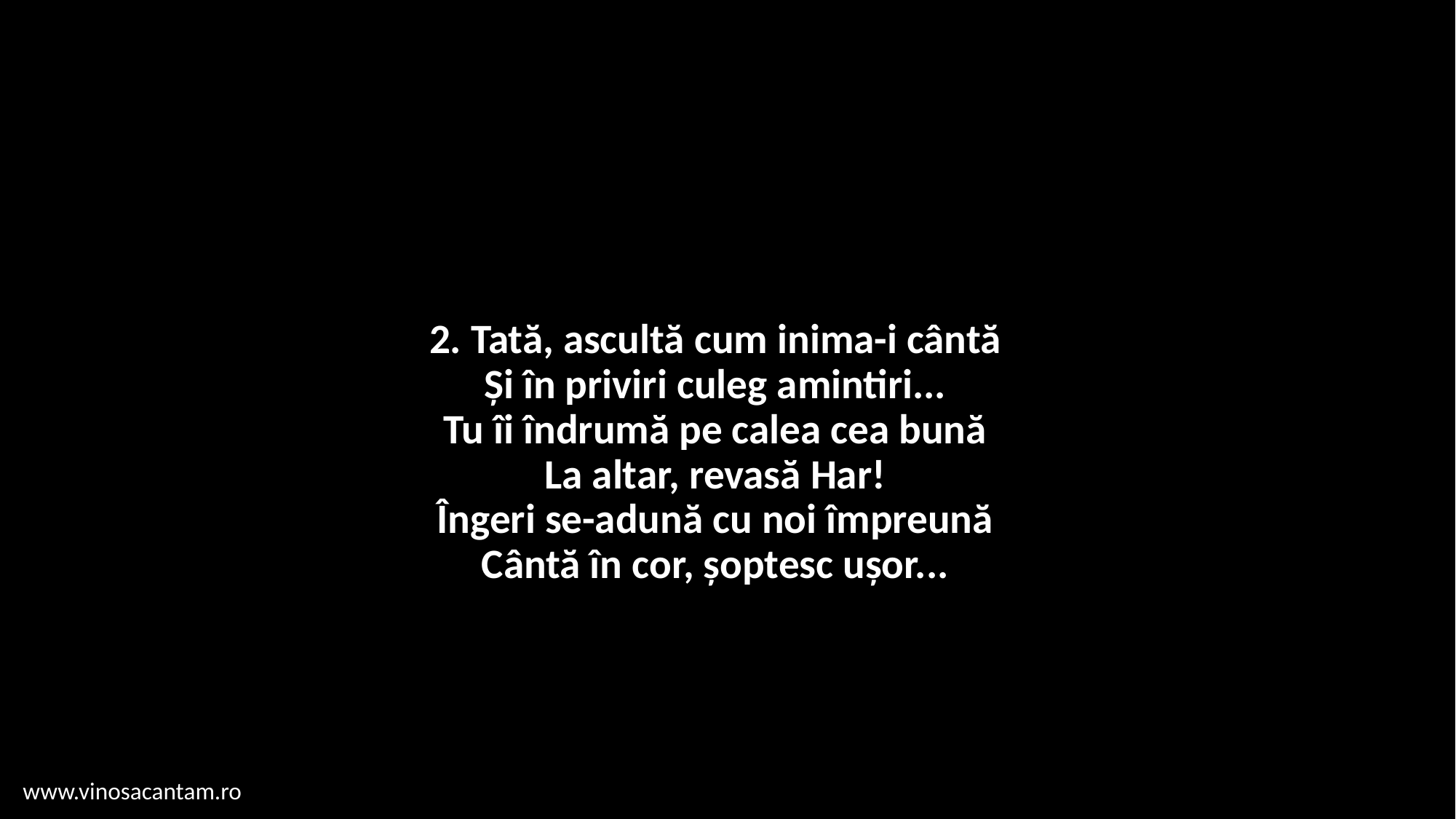

# 2. Tată, ascultă cum inima-i cântă Și în priviri culeg amintiri... Tu îi îndrumă pe calea cea bună La altar, revasă Har! Îngeri se-adună cu noi împreună Cântă în cor, șoptesc ușor...
www.vinosacantam.ro